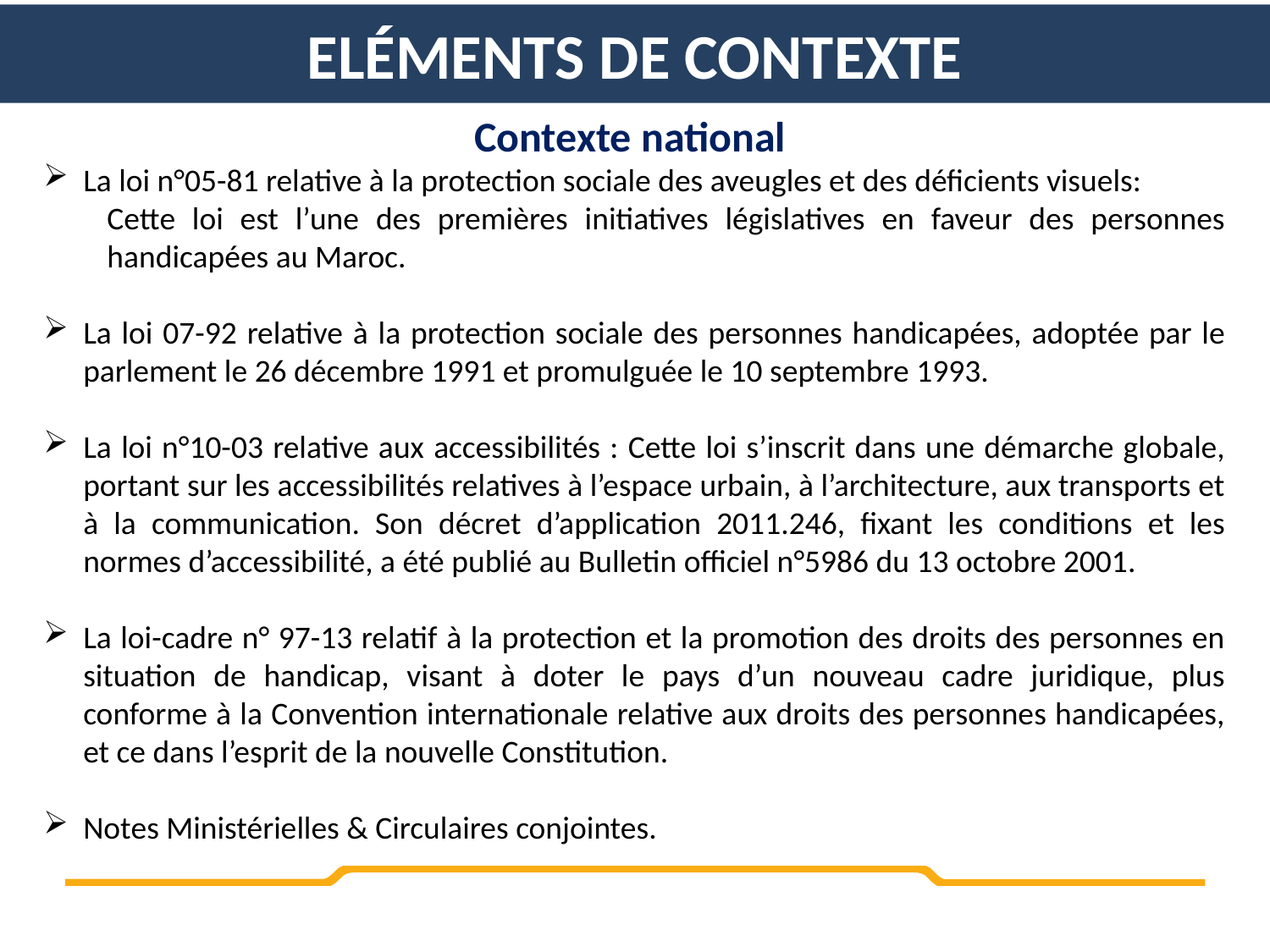

Eléments de Contexte
Contexte national
La loi n°05-81 relative à la protection sociale des aveugles et des déficients visuels:
Cette loi est l’une des premières initiatives législatives en faveur des personnes handicapées au Maroc.

La loi 07-92 relative à la protection sociale des personnes handicapées, adoptée par le parlement le 26 décembre 1991 et promulguée le 10 septembre 1993.

La loi n°10-03 relative aux accessibilités : Cette loi s’inscrit dans une démarche globale, portant sur les accessibilités relatives à l’espace urbain, à l’architecture, aux transports et à la communication. Son décret d’application 2011.246, fixant les conditions et les normes d’accessibilité, a été publié au Bulletin officiel n°5986 du 13 octobre 2001.

La loi-cadre n° 97-13 relatif à la protection et la promotion des droits des personnes en situation de handicap, visant à doter le pays d’un nouveau cadre juridique, plus conforme à la Convention internationale relative aux droits des personnes handicapées, et ce dans l’esprit de la nouvelle Constitution.

Notes Ministérielles & Circulaires conjointes.